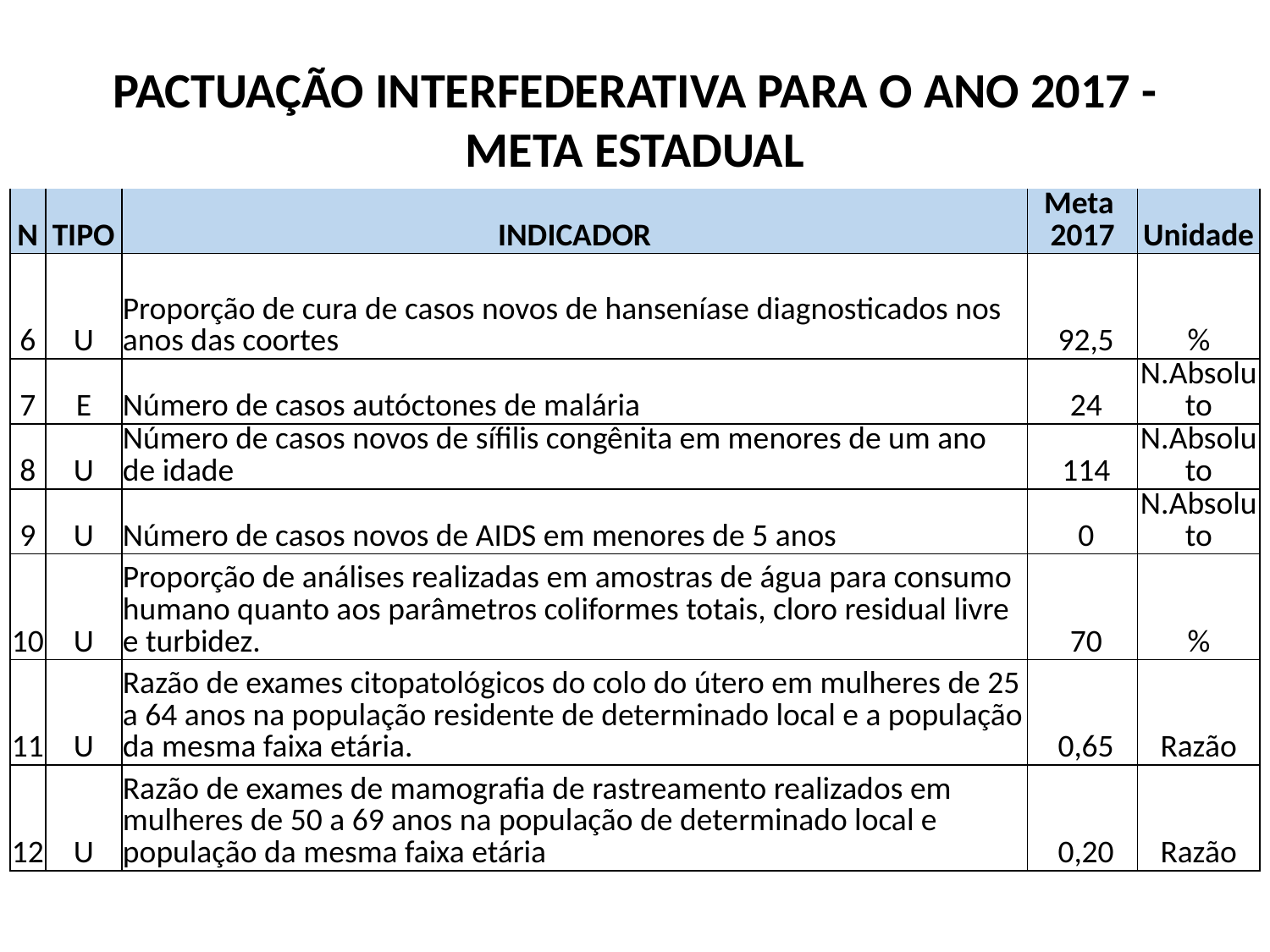

# PACTUAÇÃO INTERFEDERATIVA PARA O ANO 2017 - META ESTADUAL
| N | TIPO | INDICADOR | Meta 2017 | Unidade |
| --- | --- | --- | --- | --- |
| 6 | U | Proporção de cura de casos novos de hanseníase diagnosticados nos anos das coortes | 92,5 | % |
| 7 | E | Número de casos autóctones de malária | 24 | N.Absoluto |
| 8 | U | Número de casos novos de sífilis congênita em menores de um ano de idade | 114 | N.Absoluto |
| 9 | U | Número de casos novos de AIDS em menores de 5 anos | 0 | N.Absoluto |
| 10 | U | Proporção de análises realizadas em amostras de água para consumo humano quanto aos parâmetros coliformes totais, cloro residual livre e turbidez. | 70 | % |
| 11 | U | Razão de exames citopatológicos do colo do útero em mulheres de 25 a 64 anos na população residente de determinado local e a população da mesma faixa etária. | 0,65 | Razão |
| 12 | U | Razão de exames de mamografia de rastreamento realizados em mulheres de 50 a 69 anos na população de determinado local e população da mesma faixa etária | 0,20 | Razão |